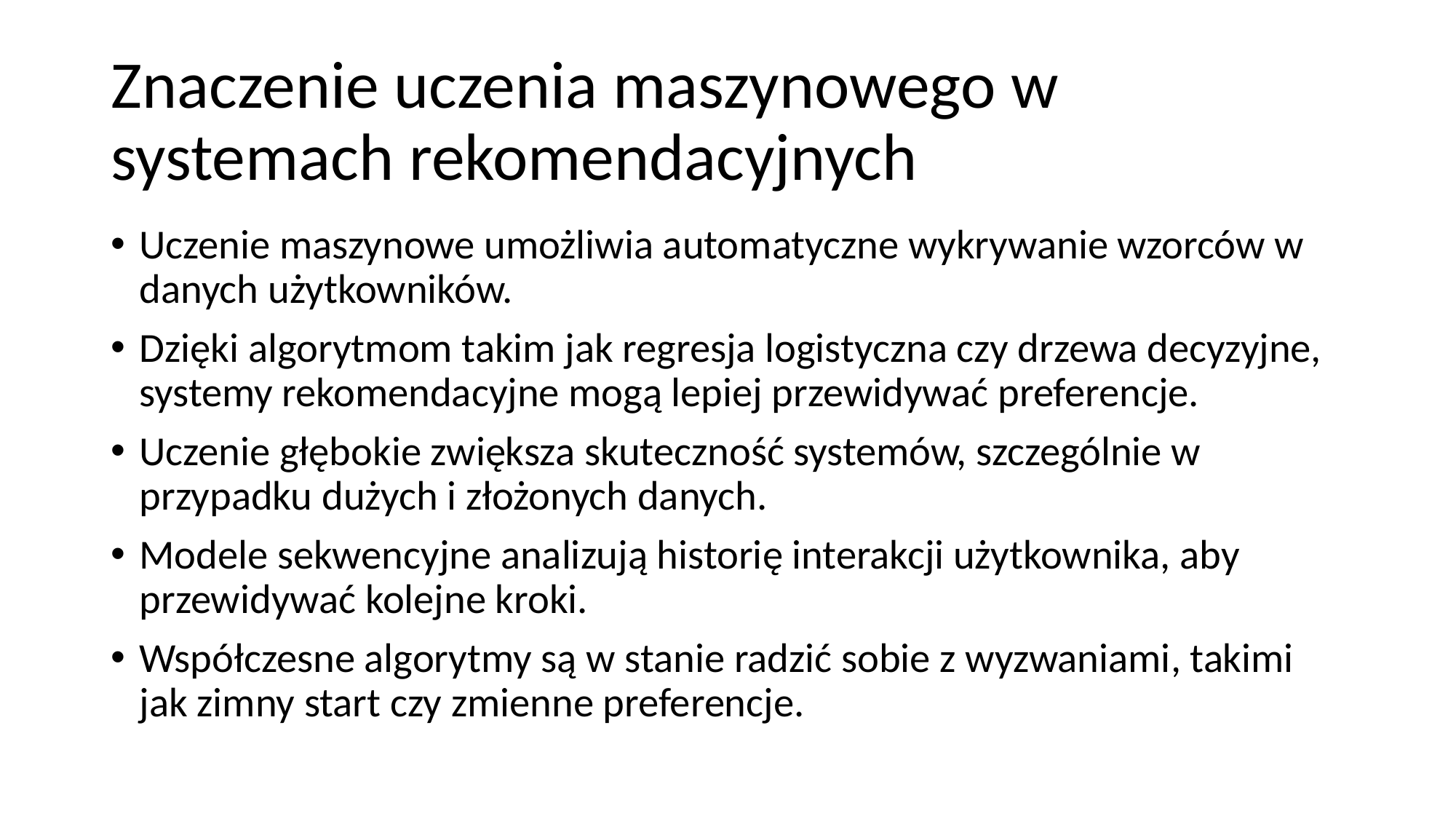

# Znaczenie uczenia maszynowego w systemach rekomendacyjnych
Uczenie maszynowe umożliwia automatyczne wykrywanie wzorców w danych użytkowników.
Dzięki algorytmom takim jak regresja logistyczna czy drzewa decyzyjne, systemy rekomendacyjne mogą lepiej przewidywać preferencje.
Uczenie głębokie zwiększa skuteczność systemów, szczególnie w przypadku dużych i złożonych danych.
Modele sekwencyjne analizują historię interakcji użytkownika, aby przewidywać kolejne kroki.
Współczesne algorytmy są w stanie radzić sobie z wyzwaniami, takimi jak zimny start czy zmienne preferencje.